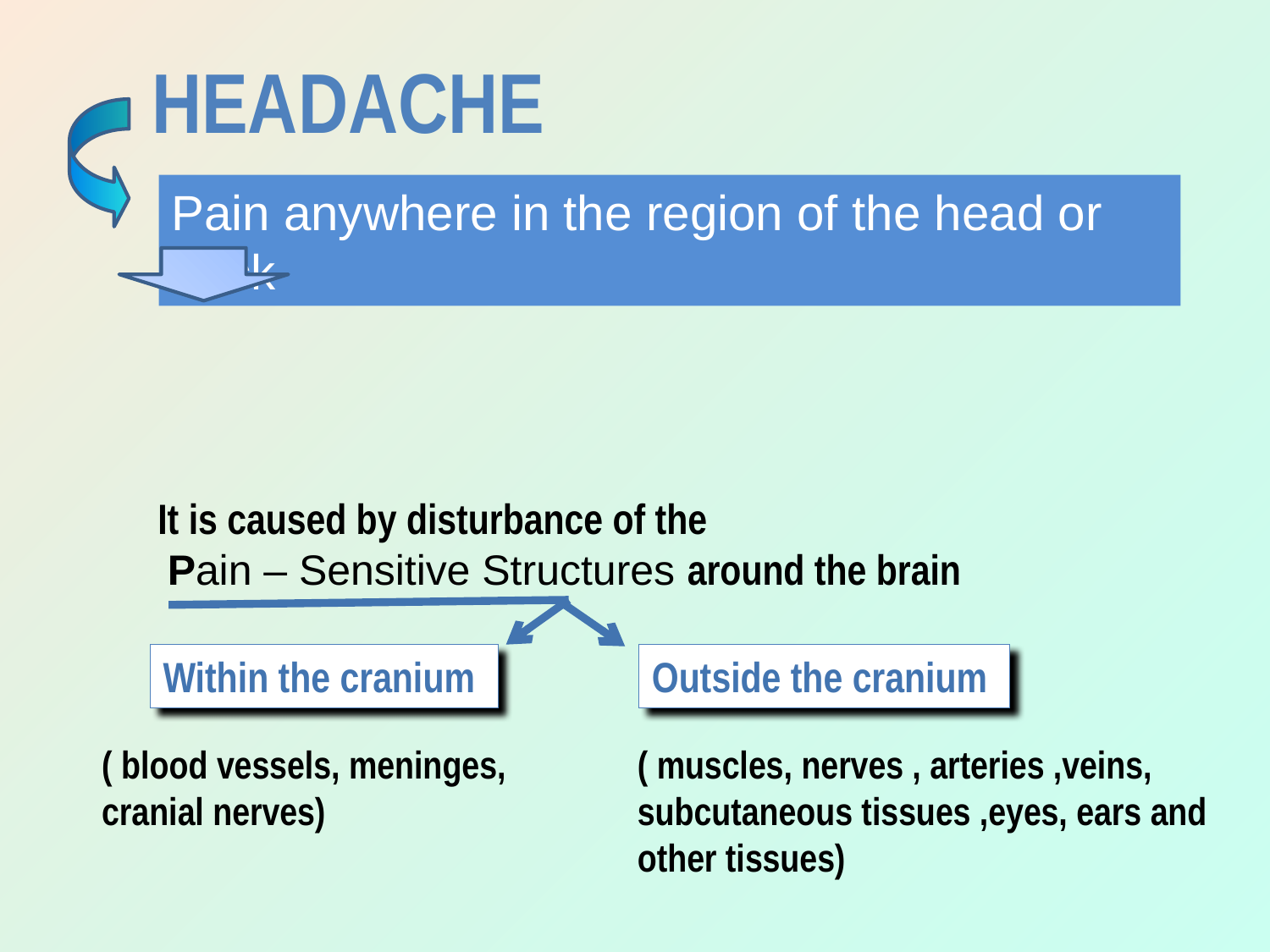

HEADACHE

Pain anywhere in the region of the head or neck

It is caused by disturbance of the
 Pain – Sensitive Structures around the brain
Within the cranium
Outside the cranium
( blood vessels, meninges, cranial nerves)
( muscles, nerves , arteries ,veins, subcutaneous tissues ,eyes, ears and other tissues)